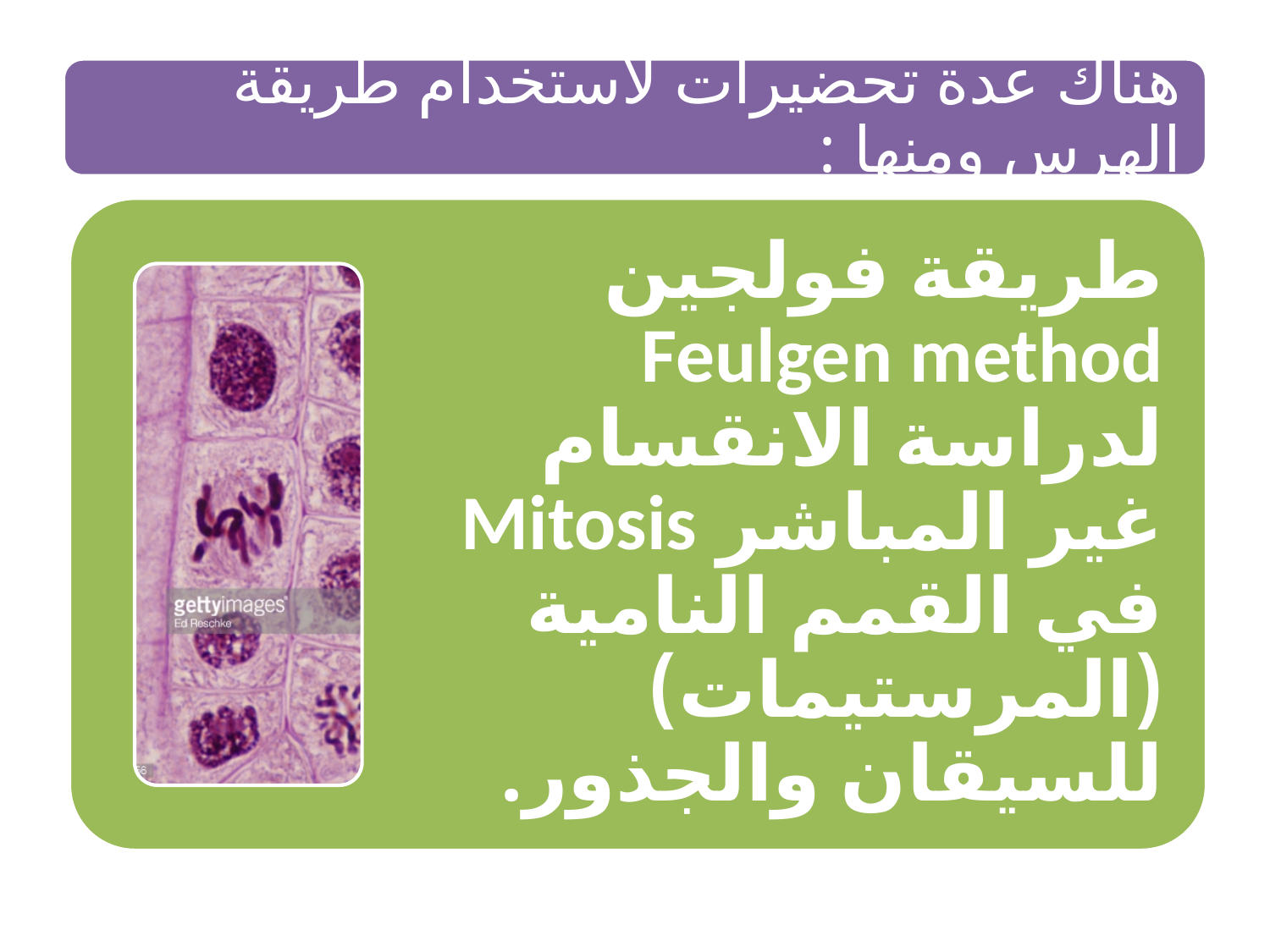

هناك عدة تحضيرات لاستخدام طريقة الهرس ومنها :
طريقة فولجين Feulgen method  لدراسة الانقسام غير المباشر Mitosis في القمم النامية (المرستيمات) للسيقان والجذور.